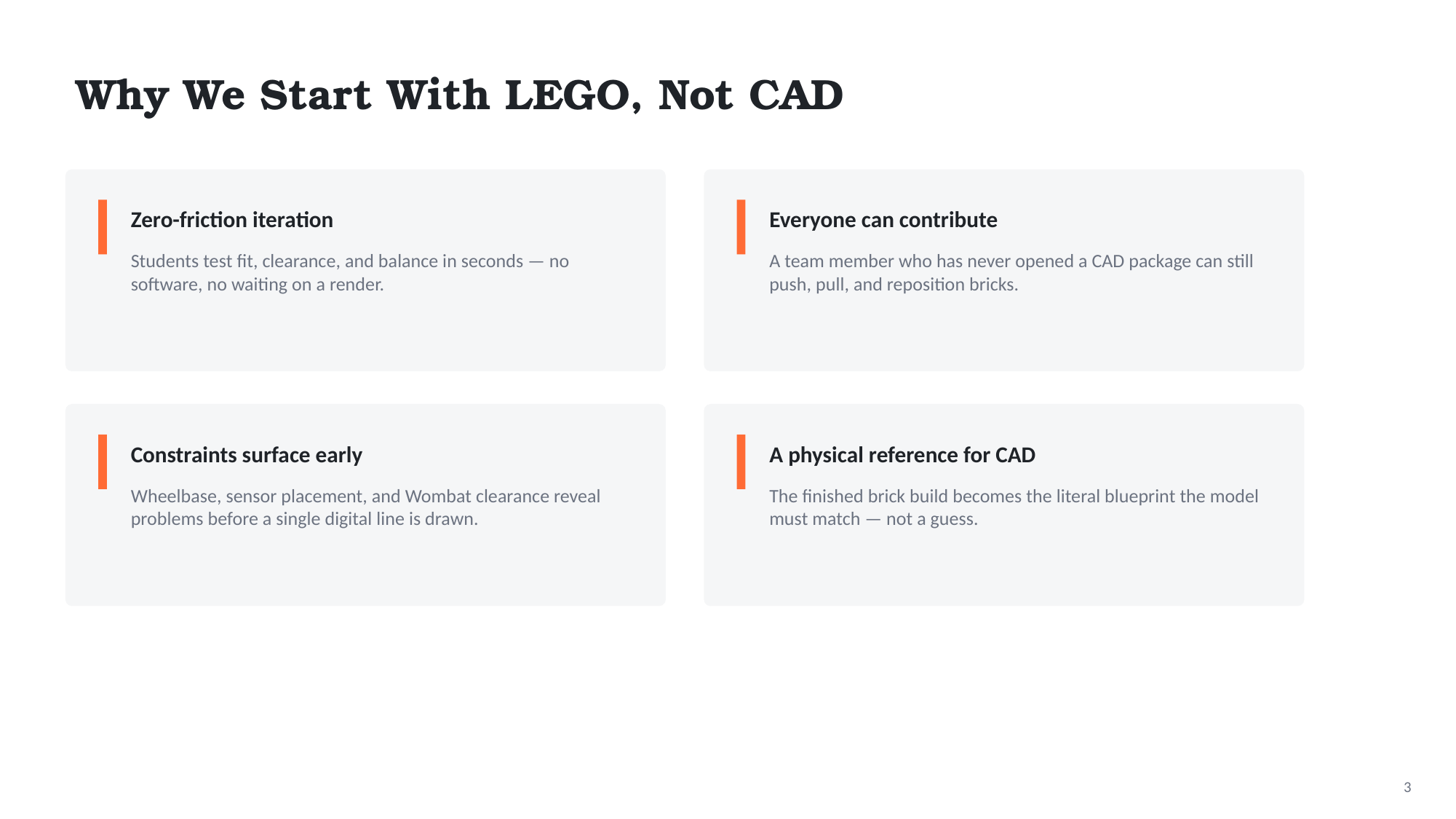

Why We Start With LEGO, Not CAD

Zero-friction iteration
Everyone can contribute

Students test fit, clearance, and balance in seconds — no software, no waiting on a render.
A team member who has never opened a CAD package can still push, pull, and reposition bricks.

Constraints surface early
A physical reference for CAD

Wheelbase, sensor placement, and Wombat clearance reveal problems before a single digital line is drawn.
The finished brick build becomes the literal blueprint the model must match — not a guess.
3